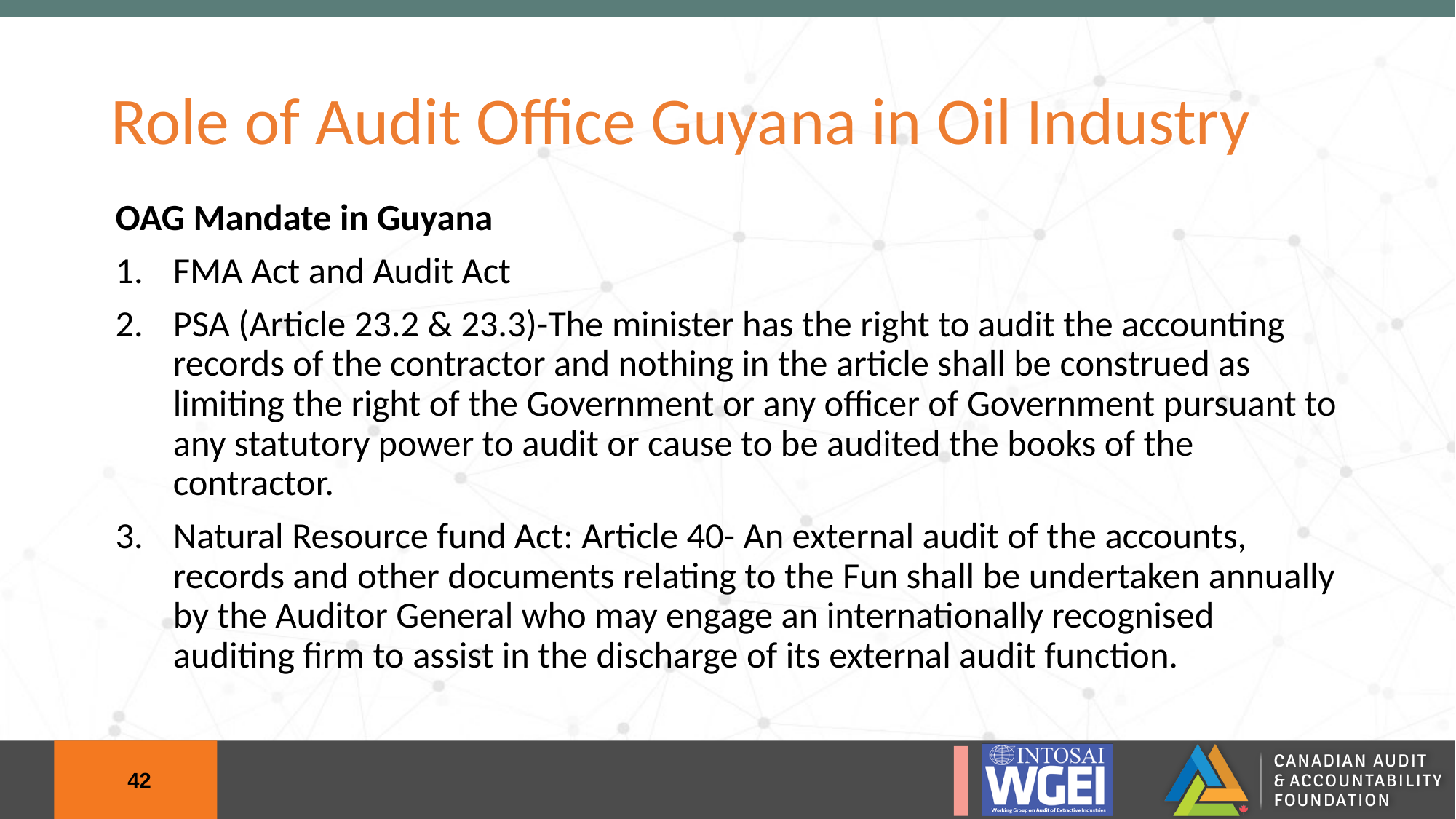

# Role of Audit Office Guyana in Oil Industry
OAG Mandate in Guyana
FMA Act and Audit Act
PSA (Article 23.2 & 23.3)-The minister has the right to audit the accounting records of the contractor and nothing in the article shall be construed as limiting the right of the Government or any officer of Government pursuant to any statutory power to audit or cause to be audited the books of the contractor.
Natural Resource fund Act: Article 40- An external audit of the accounts, records and other documents relating to the Fun shall be undertaken annually by the Auditor General who may engage an internationally recognised auditing firm to assist in the discharge of its external audit function.